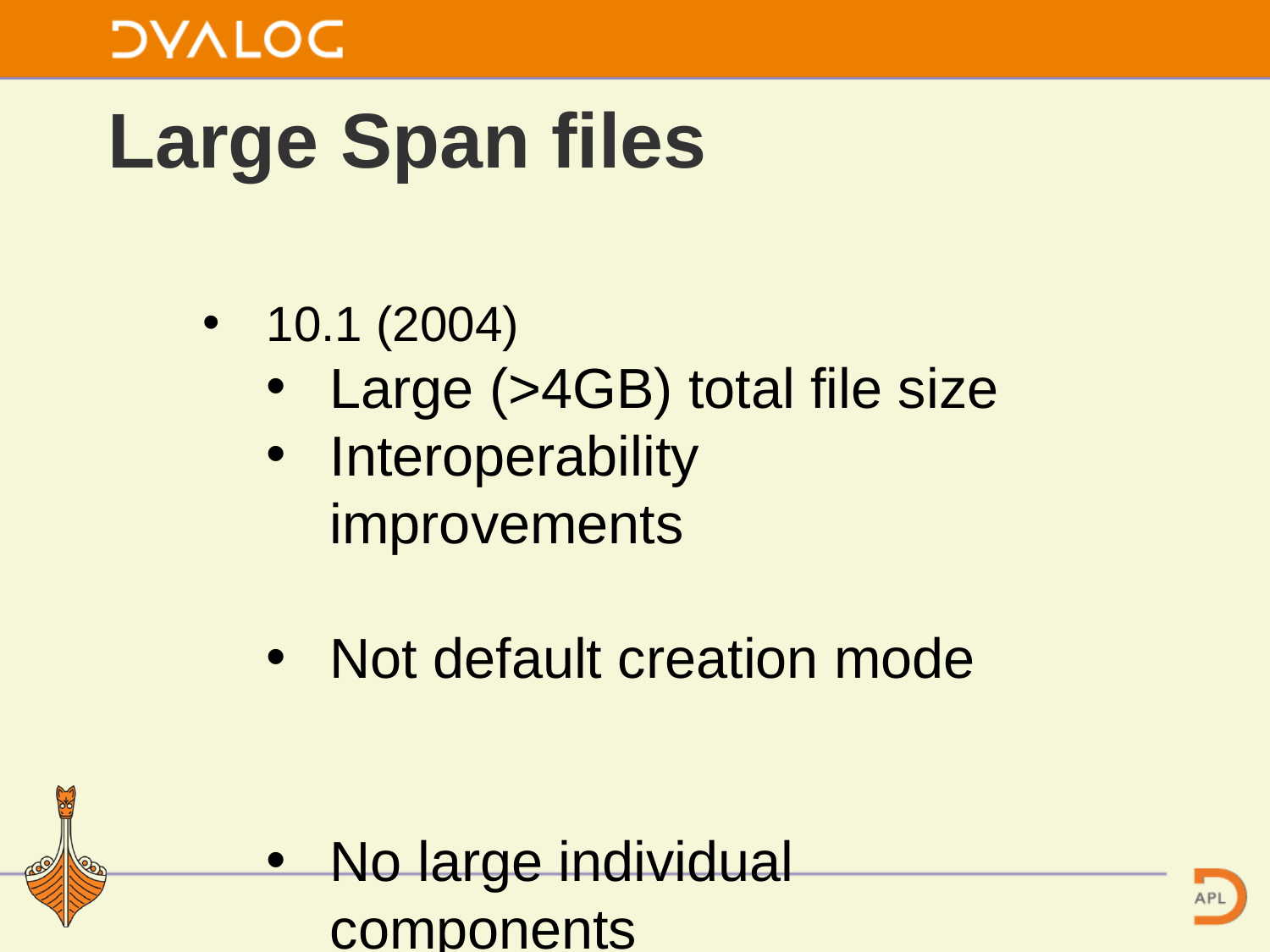

# Large Span files
10.1 (2004)
Large (>4GB) total file size
Interoperability improvements

Not default creation mode

No large individual components